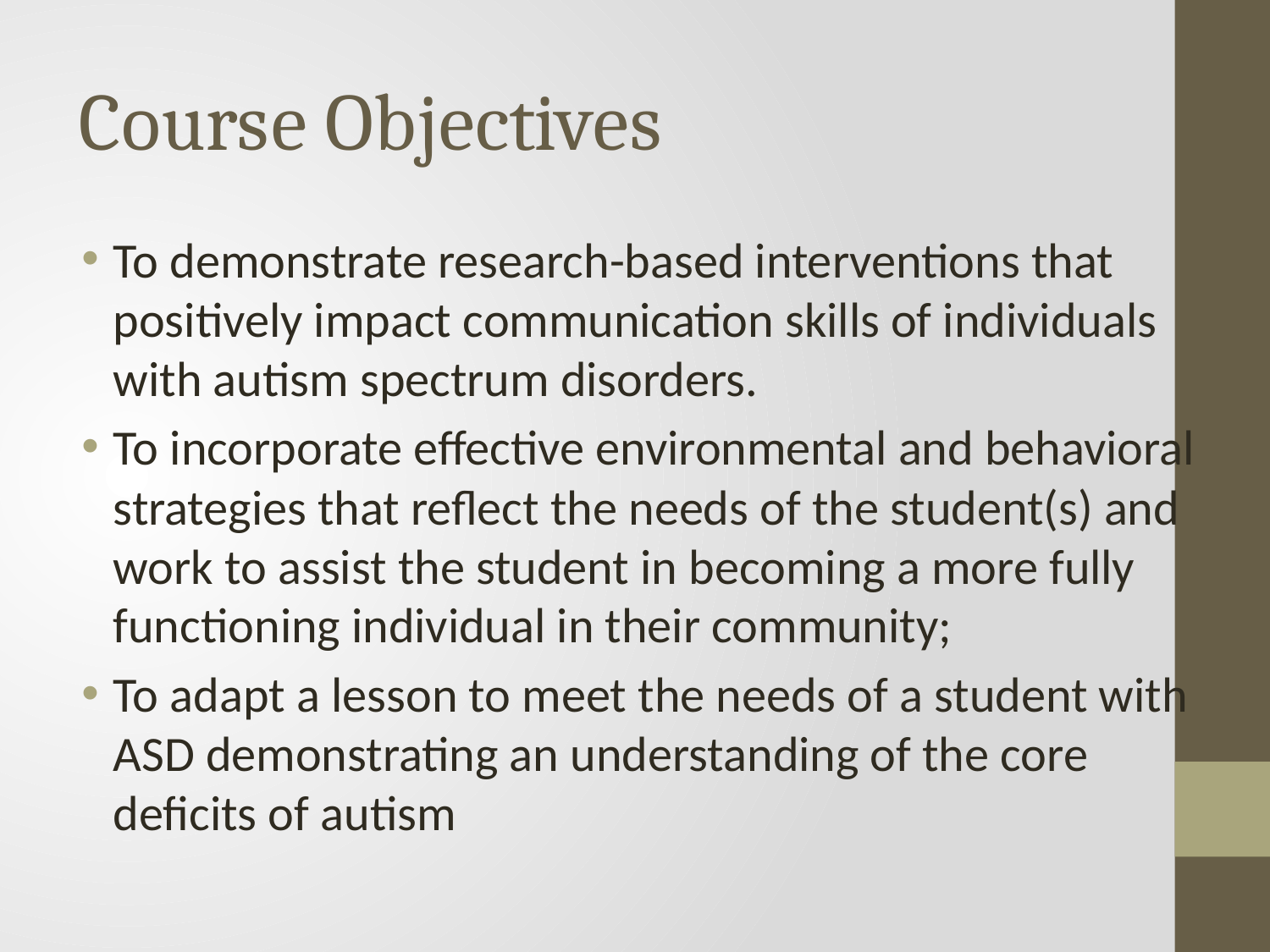

# Course Objectives
To demonstrate research-based interventions that positively impact communication skills of individuals with autism spectrum disorders.
To incorporate effective environmental and behavioral strategies that reflect the needs of the student(s) and work to assist the student in becoming a more fully functioning individual in their community;
To adapt a lesson to meet the needs of a student with ASD demonstrating an understanding of the core deficits of autism